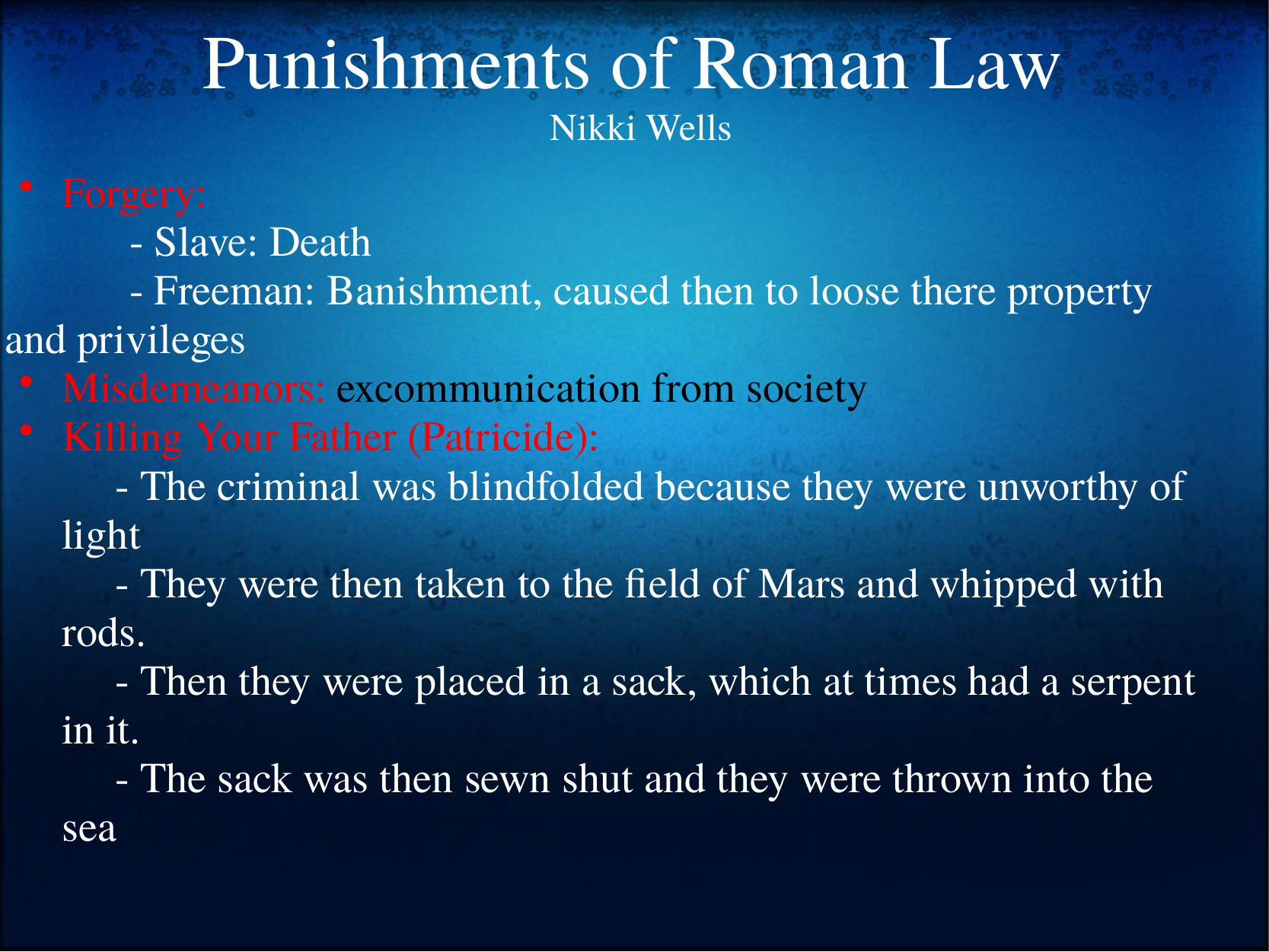

# Punishments of Roman Law Nikki Wells
Forgery:
         - Slave: Death
         - Freeman: Banishment, caused then to loose there property and privileges
Misdemeanors: excommunication from society
Killing Your Father (Patricide):
    - The criminal was blindfolded because they were unworthy of light
    - They were then taken to the field of Mars and whipped with rods.
    - Then they were placed in a sack, which at times had a serpent in it.
    - The sack was then sewn shut and they were thrown into the sea